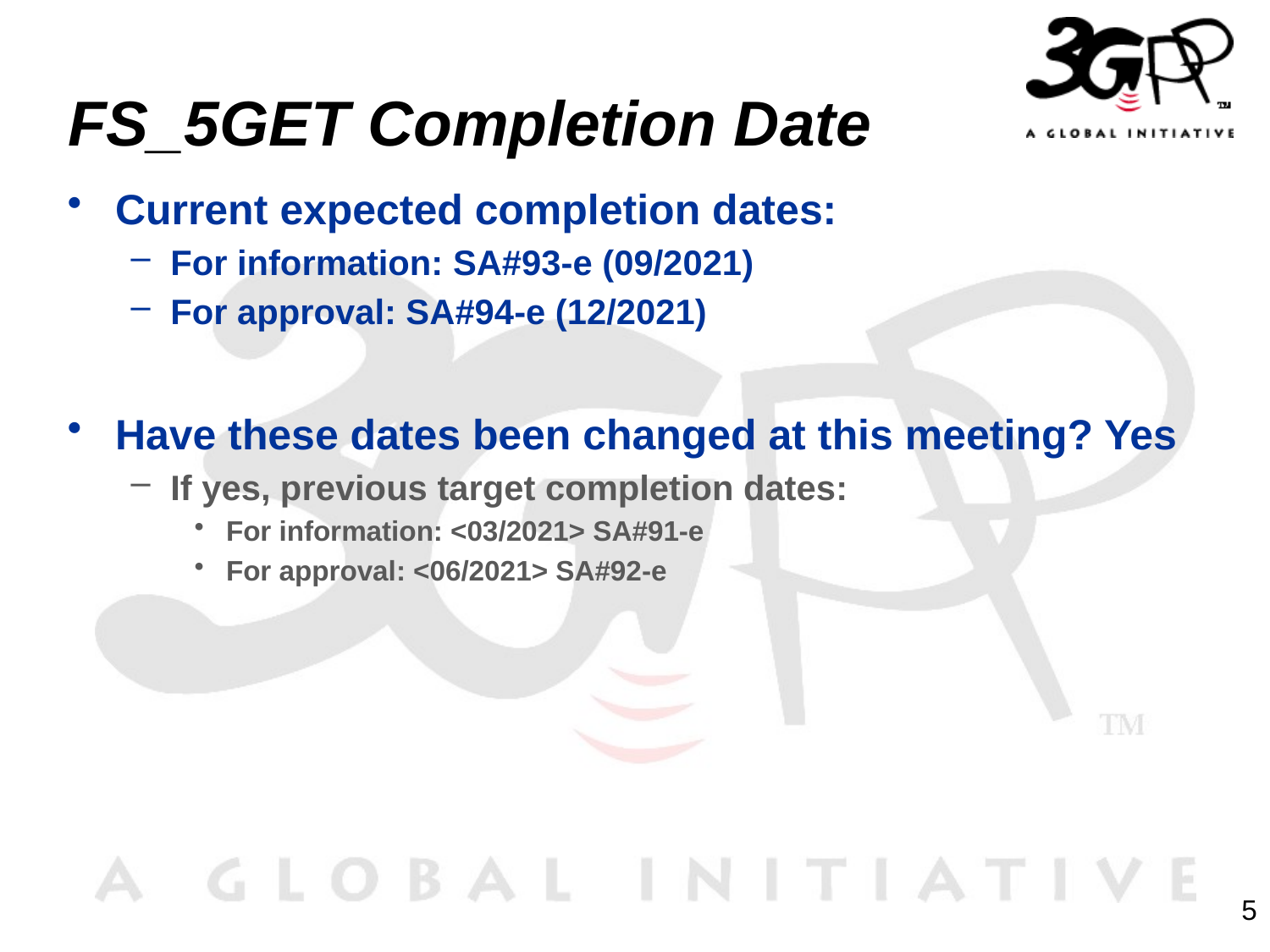

# FS_5GET Completion Date
Current expected completion dates:
For information: SA#93-e (09/2021)
For approval: SA#94-e (12/2021)

Have these dates been changed at this meeting? Yes
If yes, previous target completion dates:
For information: <03/2021> SA#91-e
For approval: <06/2021> SA#92-e

5